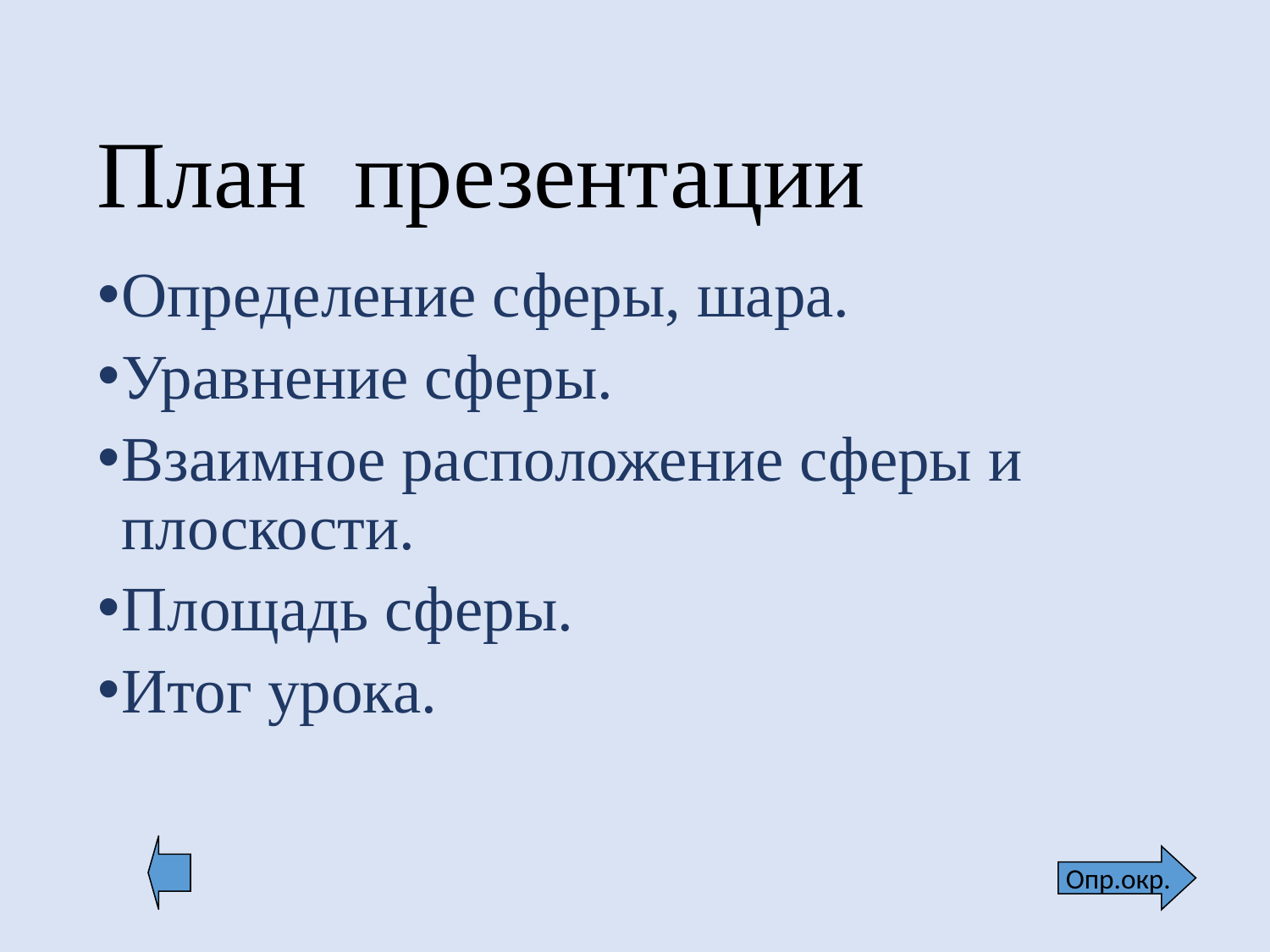

План  презентации
Определение сферы, шара.
Уравнение сферы.
Взаимное расположение сферы и плоскости.
Площадь сферы.
Итог урока.

Опр.окр.